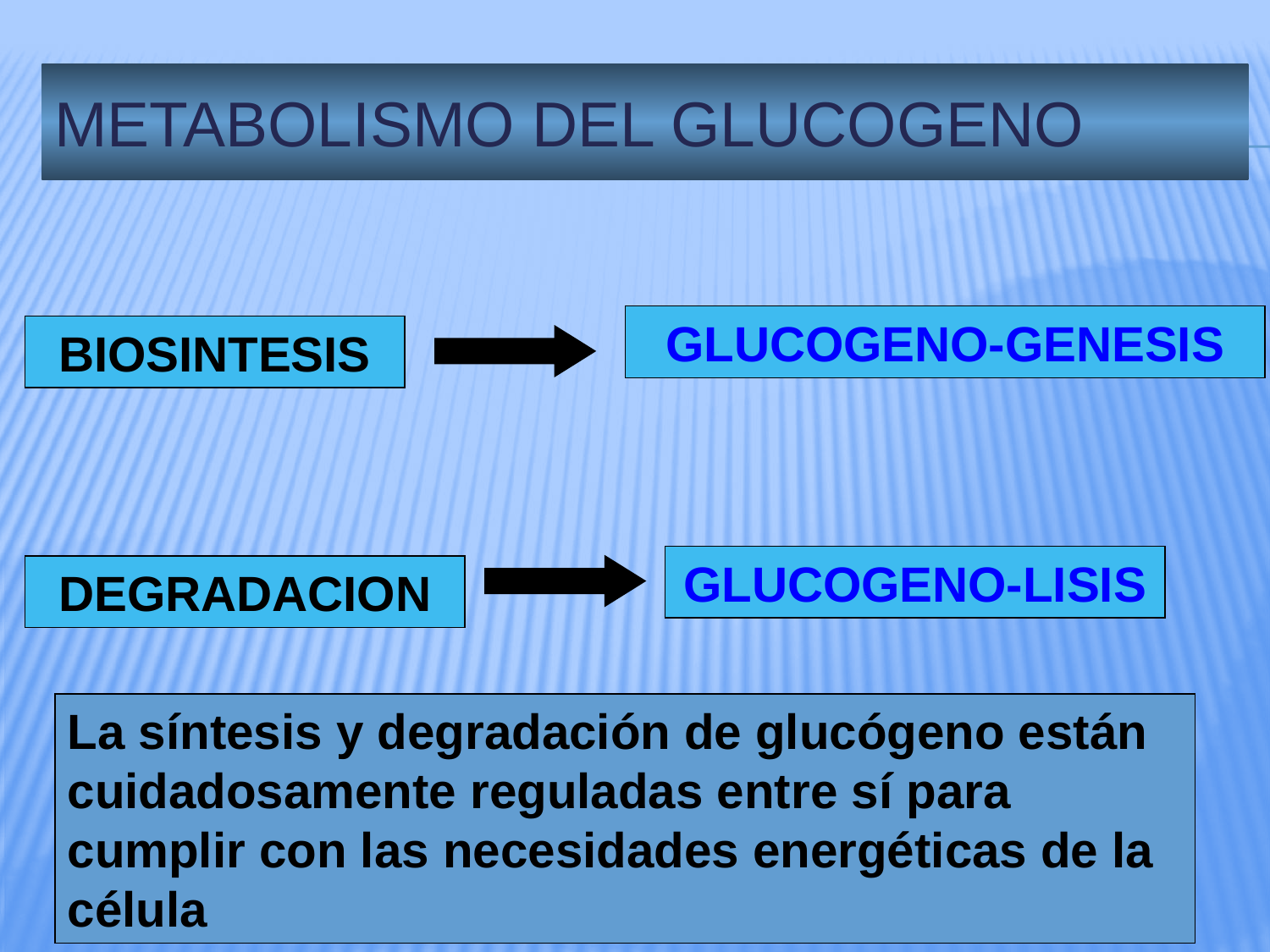

# METABOLISMO DEL GLUCOGENO
GLUCOGENO-GENESIS
BIOSINTESIS

GLUCOGENO-LISIS
DEGRADACION

La síntesis y degradación de glucógeno están cuidadosamente reguladas entre sí para cumplir con las necesidades energéticas de la célula